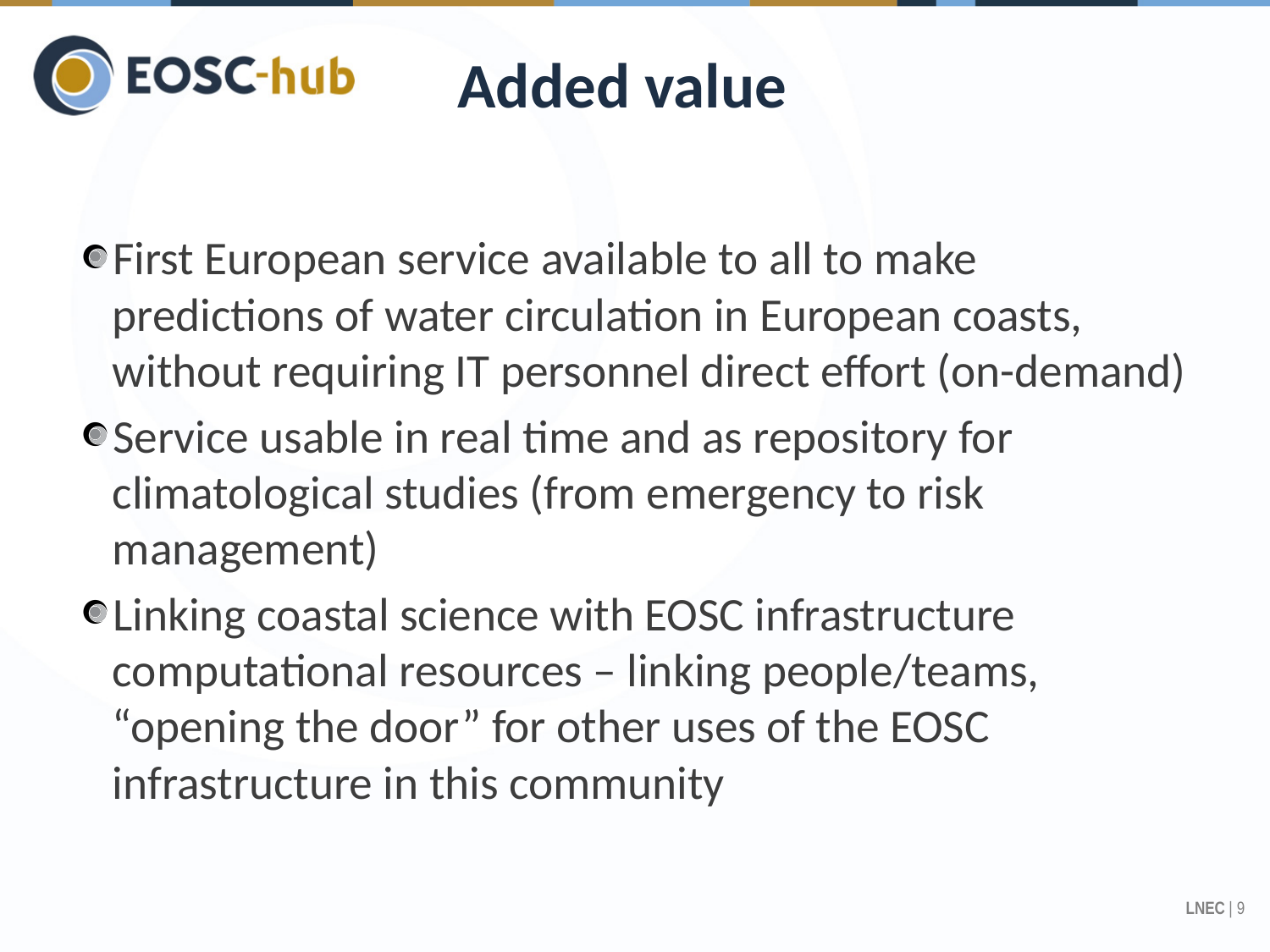

Added value
First European service available to all to make predictions of water circulation in European coasts, without requiring IT personnel direct effort (on-demand)
Service usable in real time and as repository for climatological studies (from emergency to risk management)
Linking coastal science with EOSC infrastructure computational resources – linking people/teams, “opening the door” for other uses of the EOSC infrastructure in this community

LNEC | 9